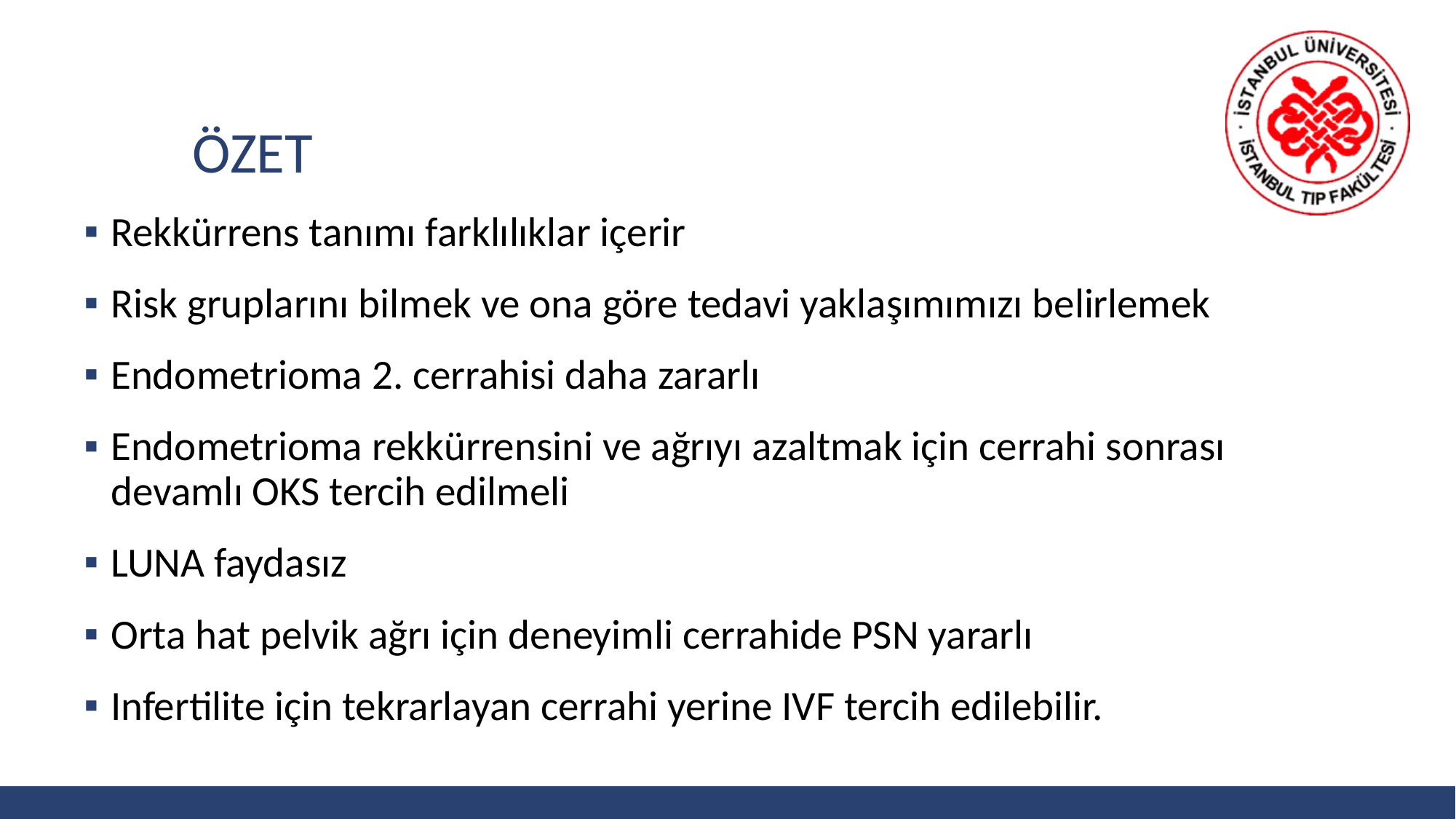

# ÖZET
Rekkürrens tanımı farklılıklar içerir
Risk gruplarını bilmek ve ona göre tedavi yaklaşımımızı belirlemek
Endometrioma 2. cerrahisi daha zararlı
Endometrioma rekkürrensini ve ağrıyı azaltmak için cerrahi sonrası devamlı OKS tercih edilmeli
LUNA faydasız
Orta hat pelvik ağrı için deneyimli cerrahide PSN yararlı
Infertilite için tekrarlayan cerrahi yerine IVF tercih edilebilir.